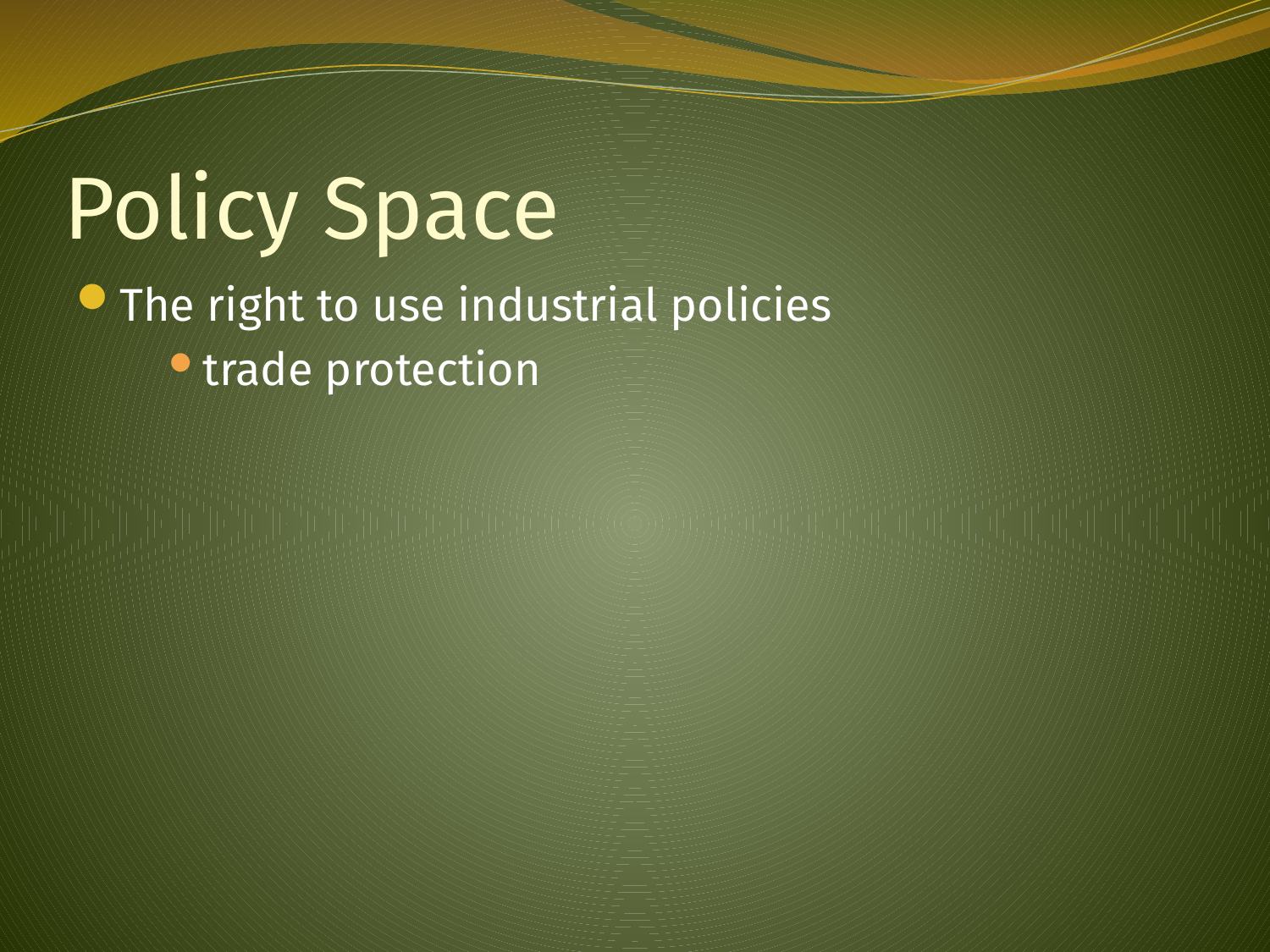

# Policy Space
The right to use industrial policies
trade protection